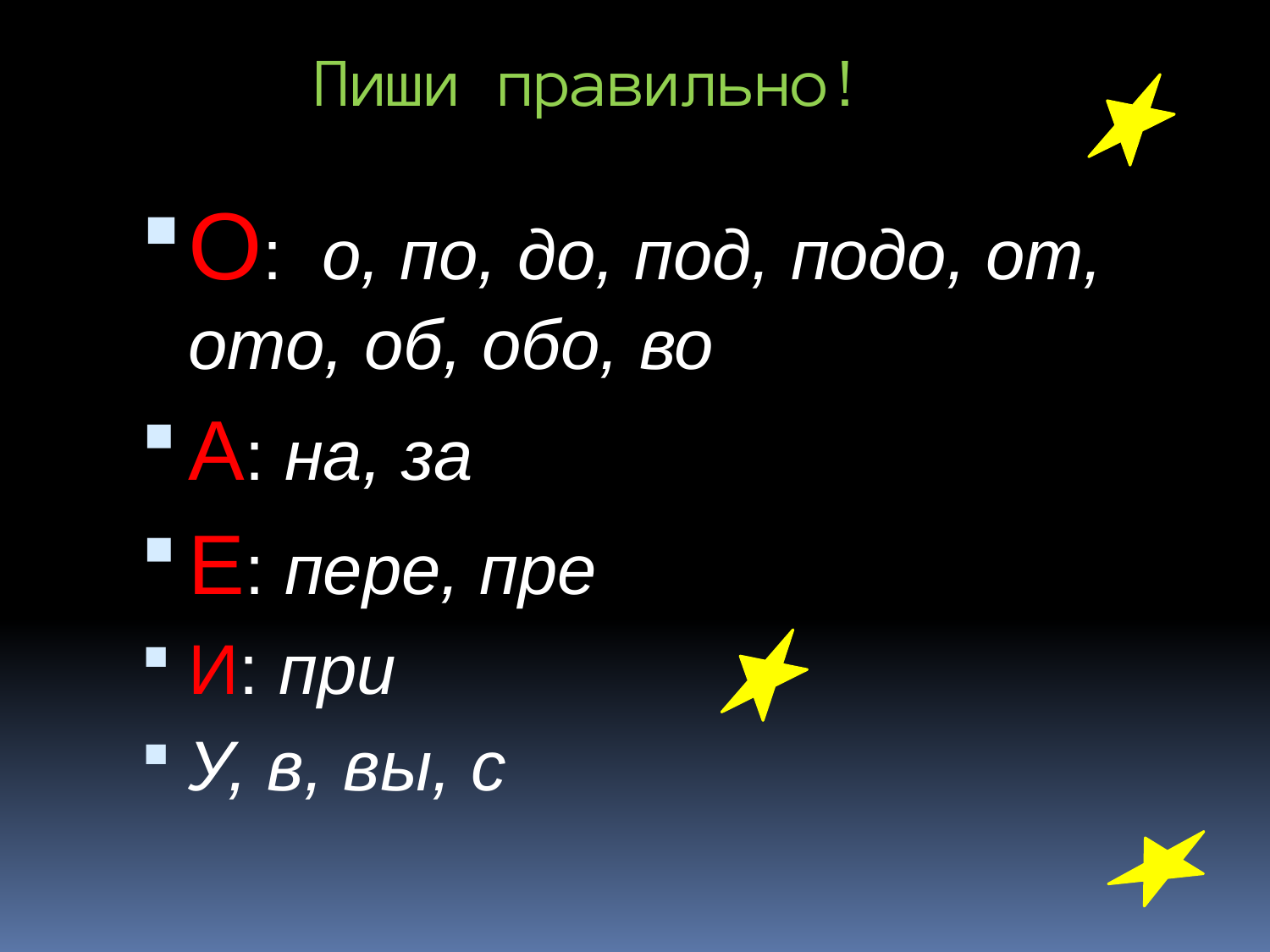

Пиши правильно!

О:  о, по, до, под, подо, от, ото, об, обо, во
А: на, за
Е: пере, пре
И: при
У, в, вы, с